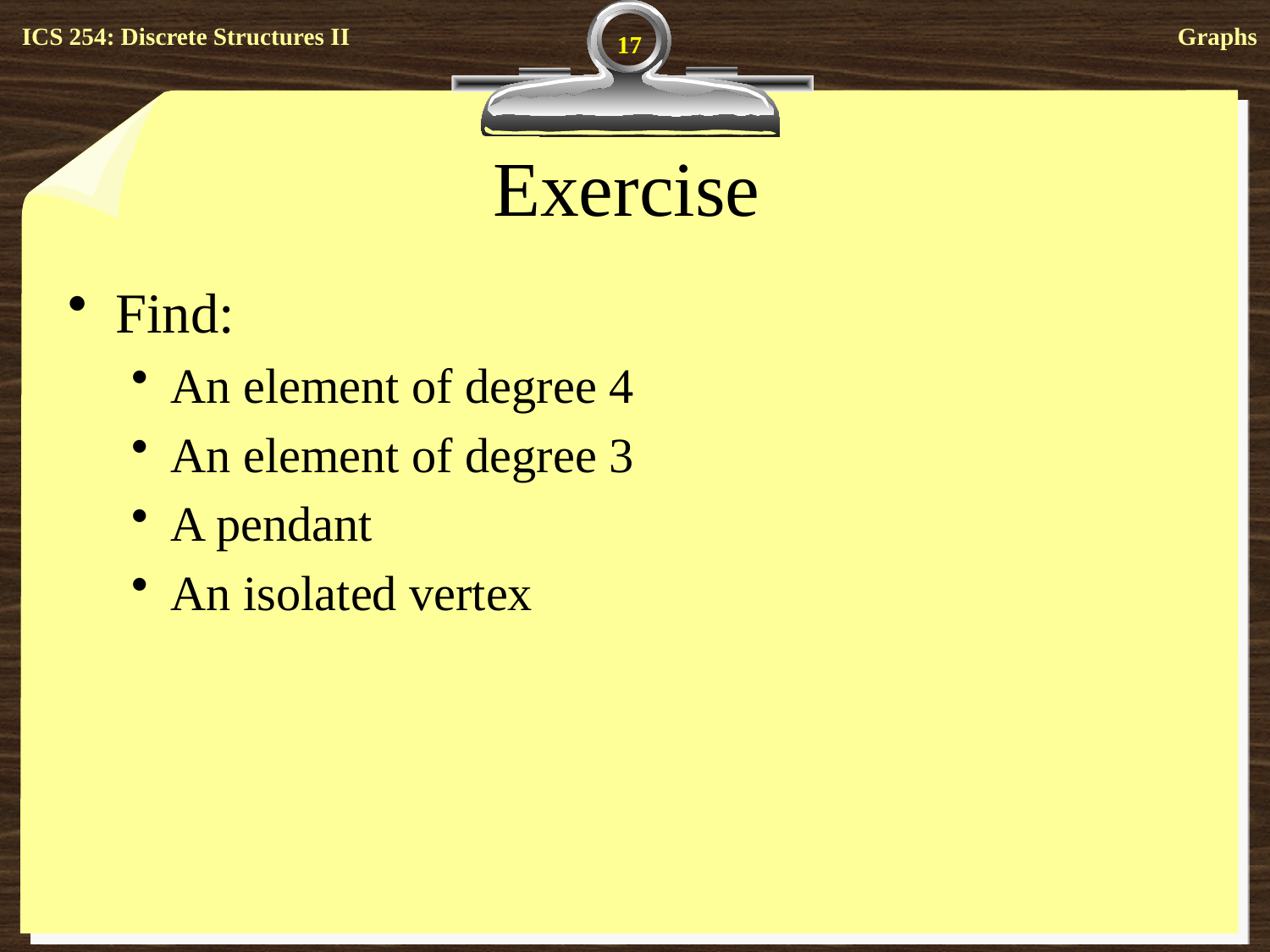

17
# Exercise
Find:
An element of degree 4
An element of degree 3
A pendant
An isolated vertex